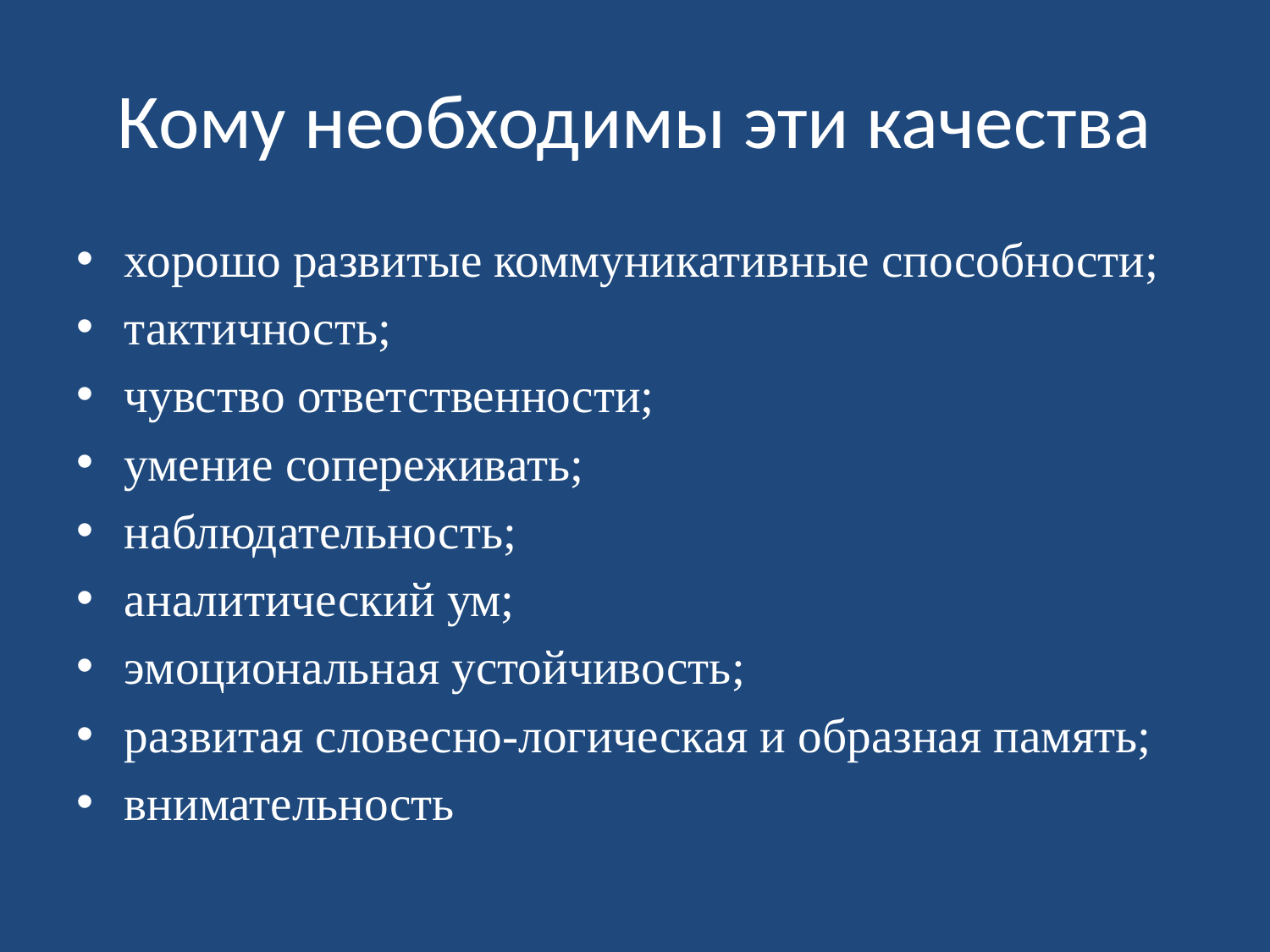

# Кому необходимы эти качества
хорошо развитые коммуникативные способности;
тактичность;
чувство ответственности;
умение сопереживать;
наблюдательность;
аналитический ум;
эмоциональная устойчивость;
развитая словесно-логическая и образная память;
внимательность